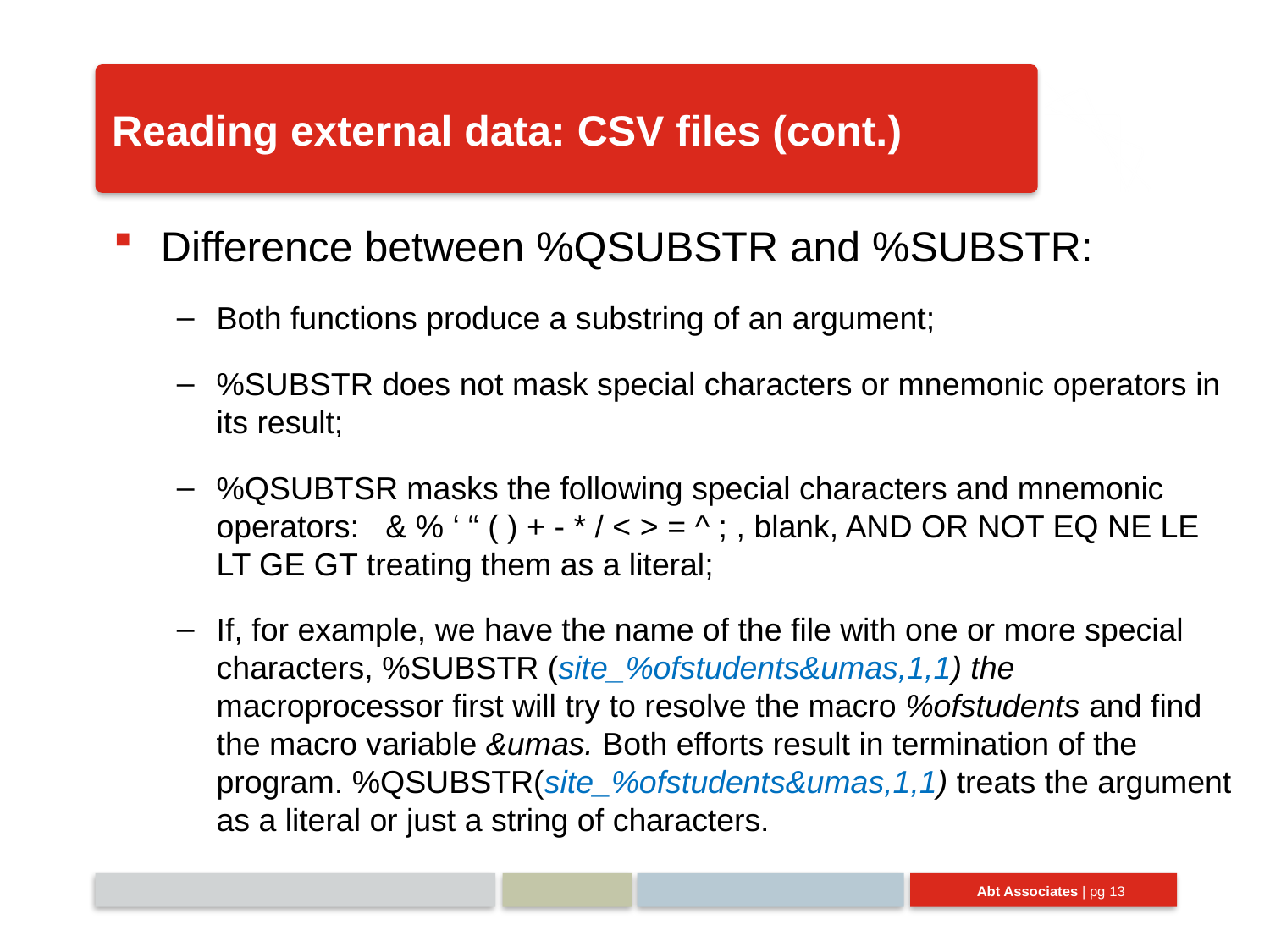

# Reading external data: CSV files (cont.)
Difference between %QSUBSTR and %SUBSTR:
Both functions produce a substring of an argument;
%SUBSTR does not mask special characters or mnemonic operators in its result;
%QSUBTSR masks the following special characters and mnemonic operators:   & % ‘ “ ( ) + - * / < > = ^ ; , blank, AND OR NOT EQ NE LE LT GE GT treating them as a literal;
If, for example, we have the name of the file with one or more special characters, %SUBSTR (site_%ofstudents&umas,1,1) the macroprocessor first will try to resolve the macro %ofstudents and find the macro variable &umas. Both efforts result in termination of the program. %QSUBSTR(site_%ofstudents&umas,1,1) treats the argument as a literal or just a string of characters.